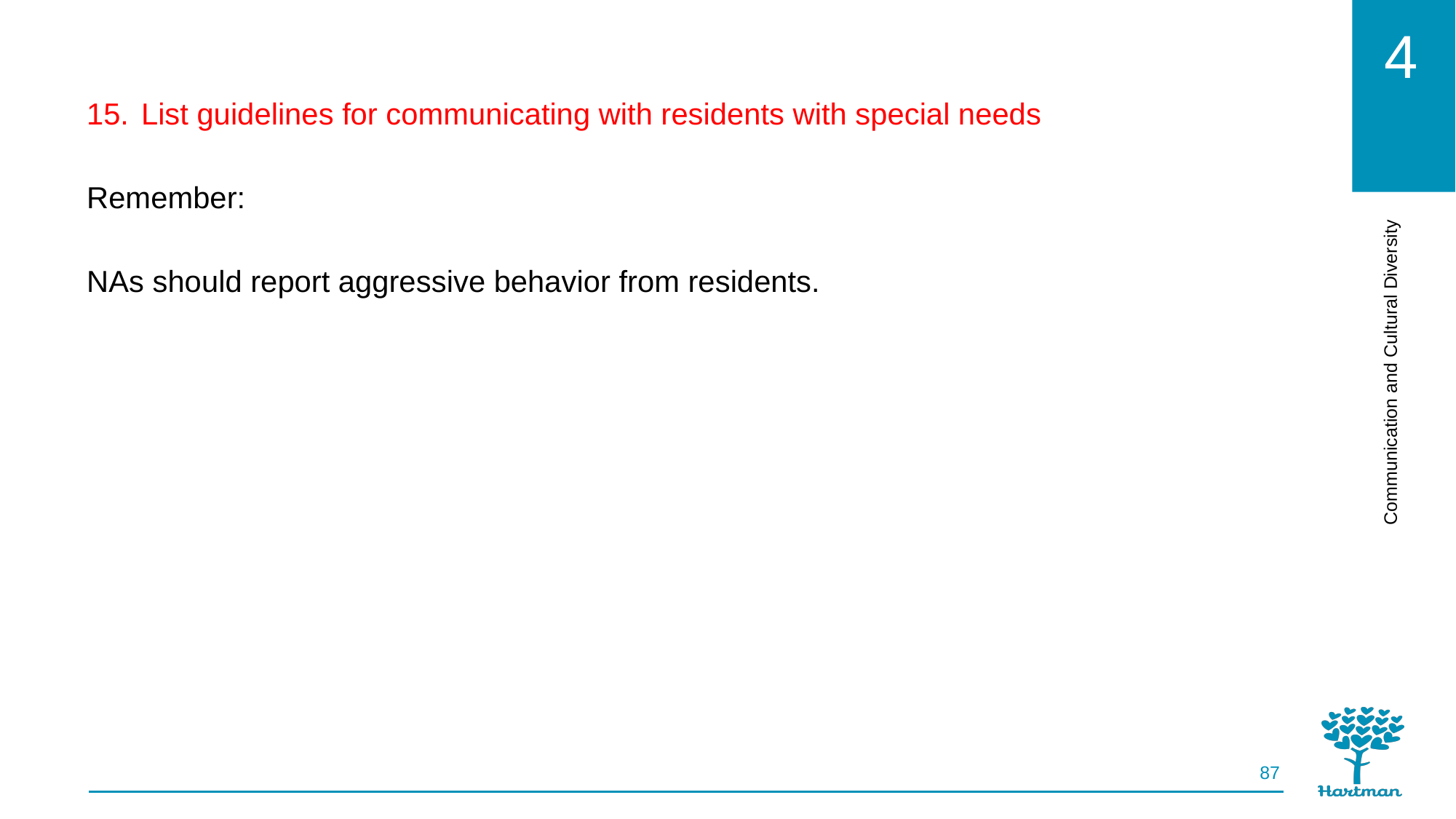

List guidelines for communicating with residents with special needs

Remember:

NAs should report aggressive behavior from residents.

87